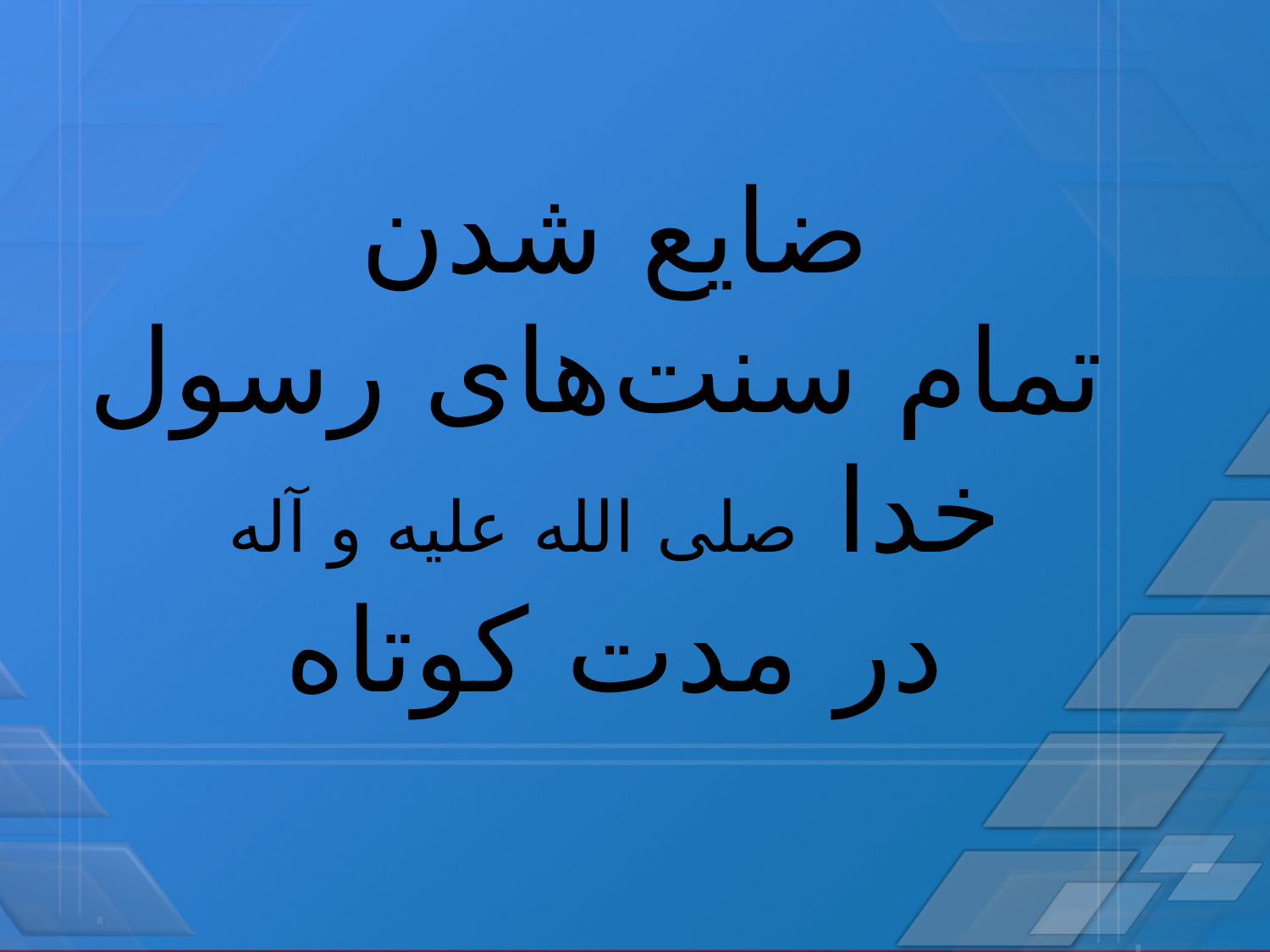

# ضايع شدن تمام سنت‌هاى رسول خدا صلی الله علیه و آله در مدت كوتاه